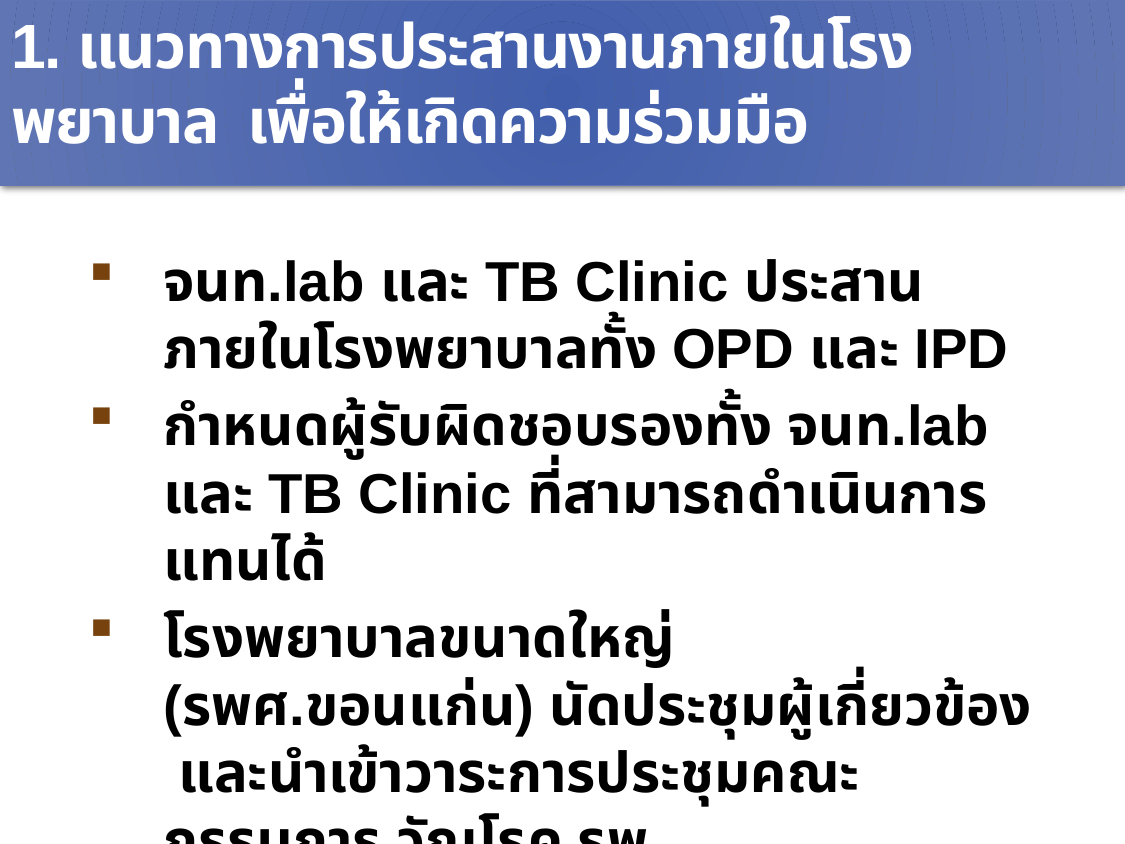

1. แนวทางการประสานงานภายในโรงพยาบาล  เพื่อให้เกิดความร่วมมือ
จนท.lab และ TB Clinic ประสานภายในโรงพยาบาลทั้ง OPD และ IPD
กำหนดผู้รับผิดชอบรองทั้ง จนท.lab และ TB Clinic ที่สามารถดำเนินการแทนได้
โรงพยาบาลขนาดใหญ่ (รพศ.ขอนแก่น) นัดประชุมผู้เกี่ยวข้อง  และนำเข้าวาระการประชุมคณะกรรมการ วัณโรค รพ.